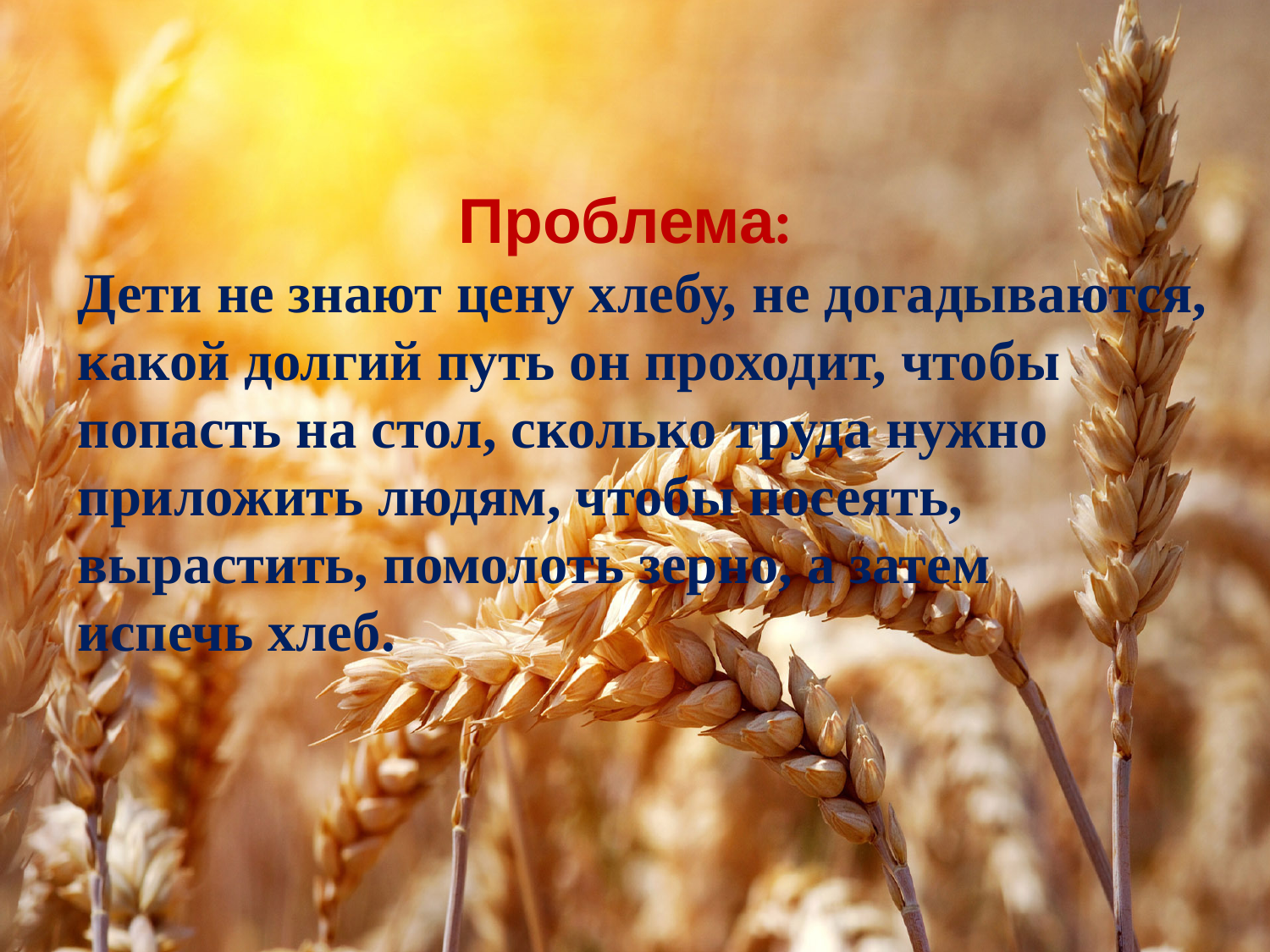

# Проблема: Дети не знают цену хлебу, не догадываются, какой долгий путь он проходит, чтобы попасть на стол, сколько труда нужно приложить людям, чтобы посеять, вырастить, помолоть зерно, а затем испечь хлеб.